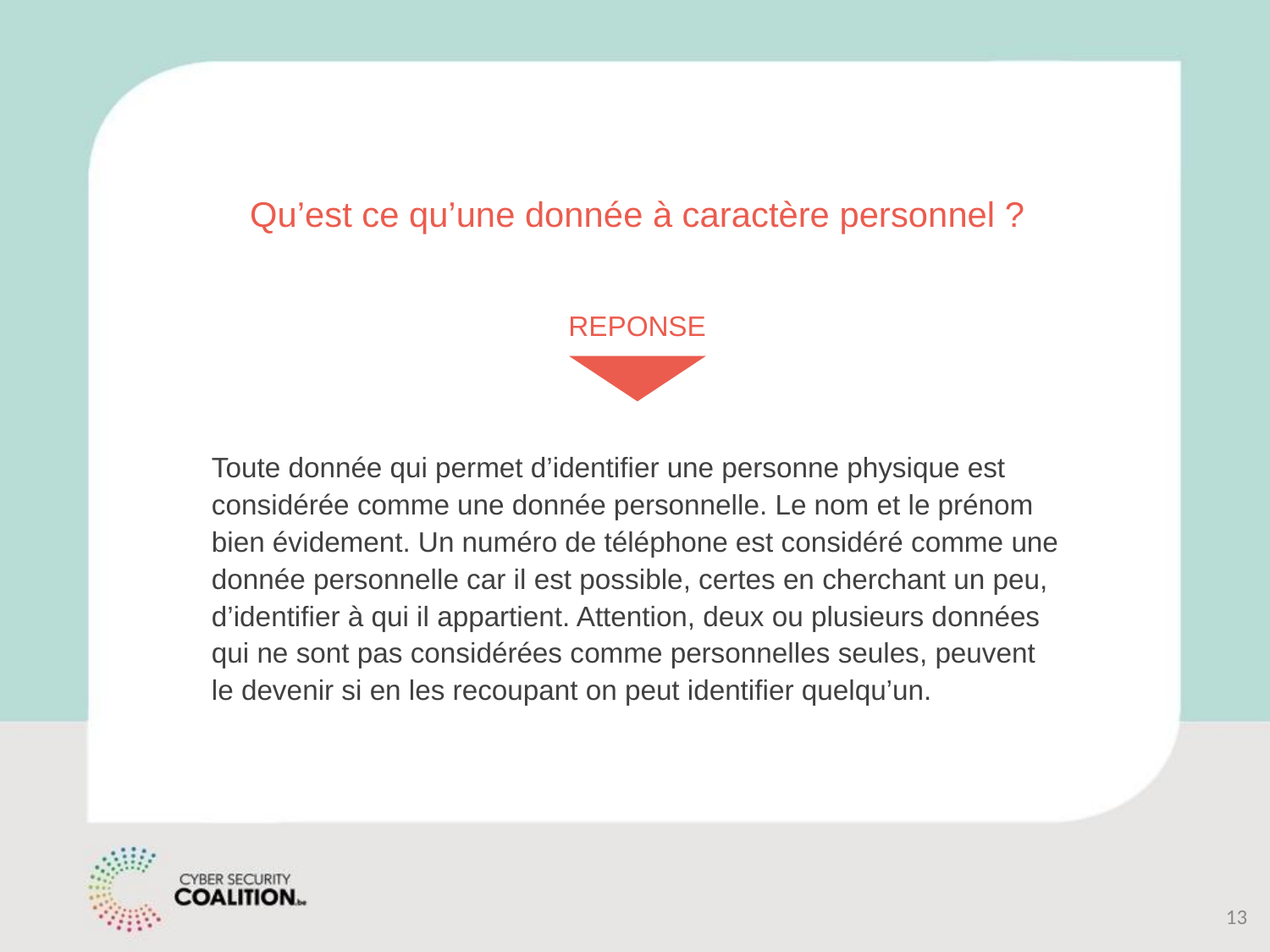

# Qu’est ce qu’une donnée à caractère personnel ?
REPONSE

Toute donnée qui permet d’identifier une personne physique est considérée comme une donnée personnelle. Le nom et le prénom bien évidement. Un numéro de téléphone est considéré comme une donnée personnelle car il est possible, certes en cherchant un peu, d’identifier à qui il appartient. Attention, deux ou plusieurs données qui ne sont pas considérées comme personnelles seules, peuvent le devenir si en les recoupant on peut identifier quelqu’un.

13